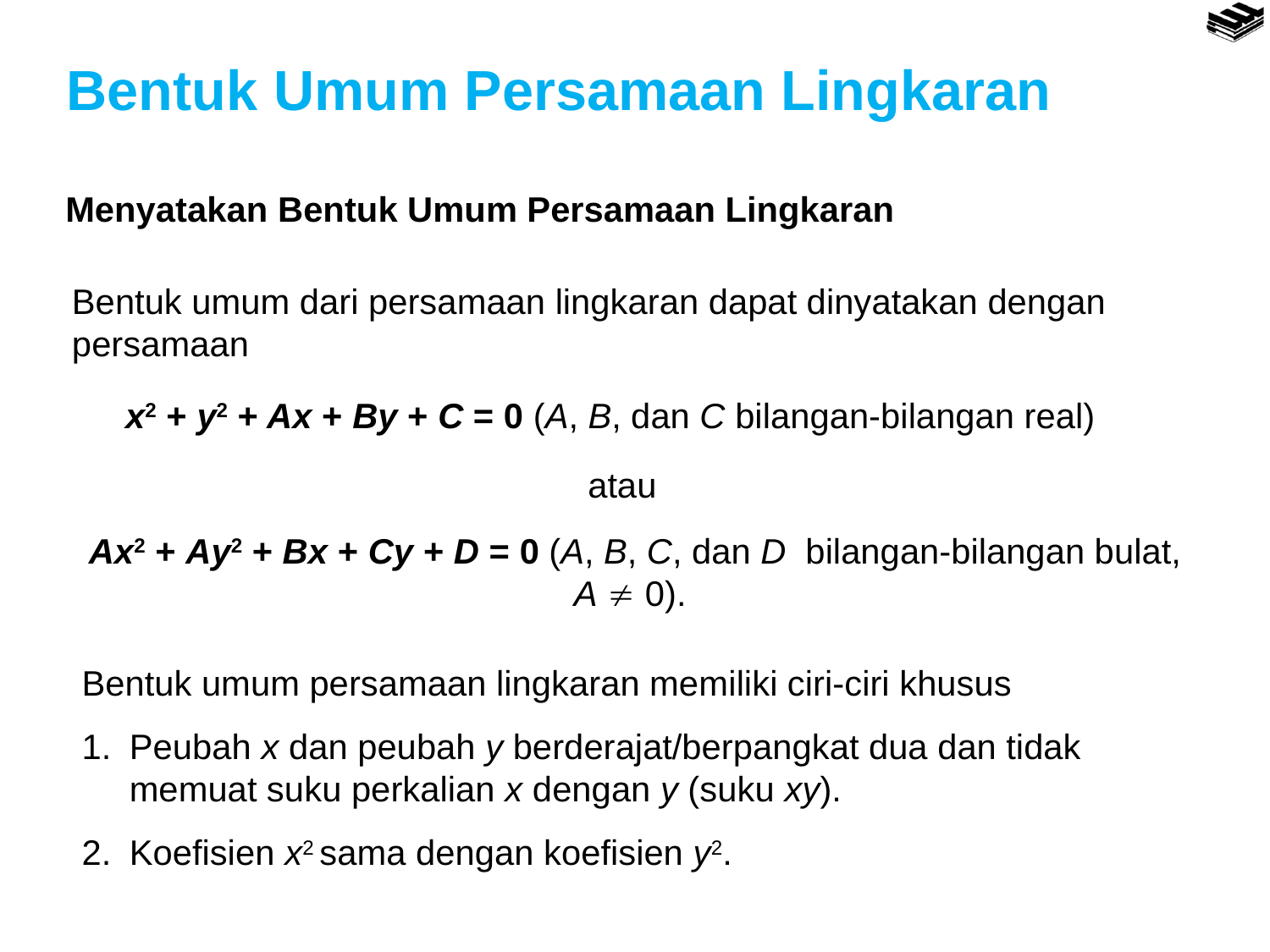

Bentuk Umum Persamaan Lingkaran
Menyatakan Bentuk Umum Persamaan Lingkaran
Bentuk umum dari persamaan lingkaran dapat dinyatakan dengan persamaan

x2 + y2 + Ax + By + C = 0 (A, B, dan C bilangan-bilangan real)
atau
Ax2 + Ay2 + Bx + Cy + D = 0 (A, B, C, dan D  bilangan-bilangan bulat, A ≠ 0).
Bentuk umum persamaan lingkaran memiliki ciri-ciri khusus
Peubah x dan peubah y berderajat/berpangkat dua dan tidak memuat suku perkalian x dengan y (suku xy).
Koefisien x2 sama dengan koefisien y2.